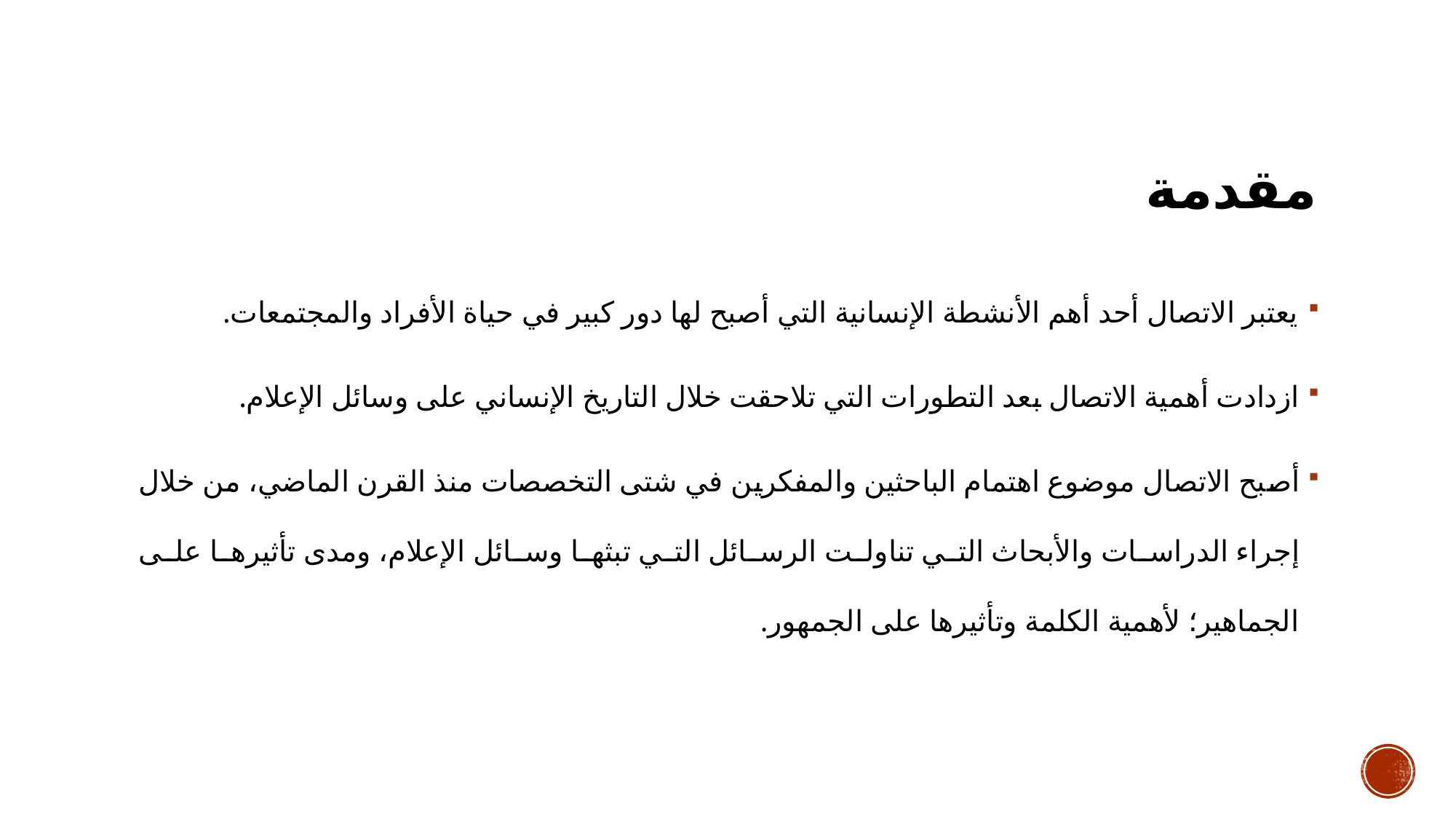

# مقدمة
يعتبر الاتصال أحد أهم الأنشطة الإنسانية التي أصبح لها دور كبير في حياة الأفراد والمجتمعات.
ازدادت أهمية الاتصال بعد التطورات التي تلاحقت خلال التاريخ الإنساني على وسائل الإعلام.
أصبح الاتصال موضوع اهتمام الباحثين والمفكرين في شتى التخصصات منذ القرن الماضي، من خلال إجراء الدراسات والأبحاث التي تناولت الرسائل التي تبثها وسائل الإعلام، ومدى تأثيرها على الجماهير؛ لأهمية الكلمة وتأثيرها على الجمهور.